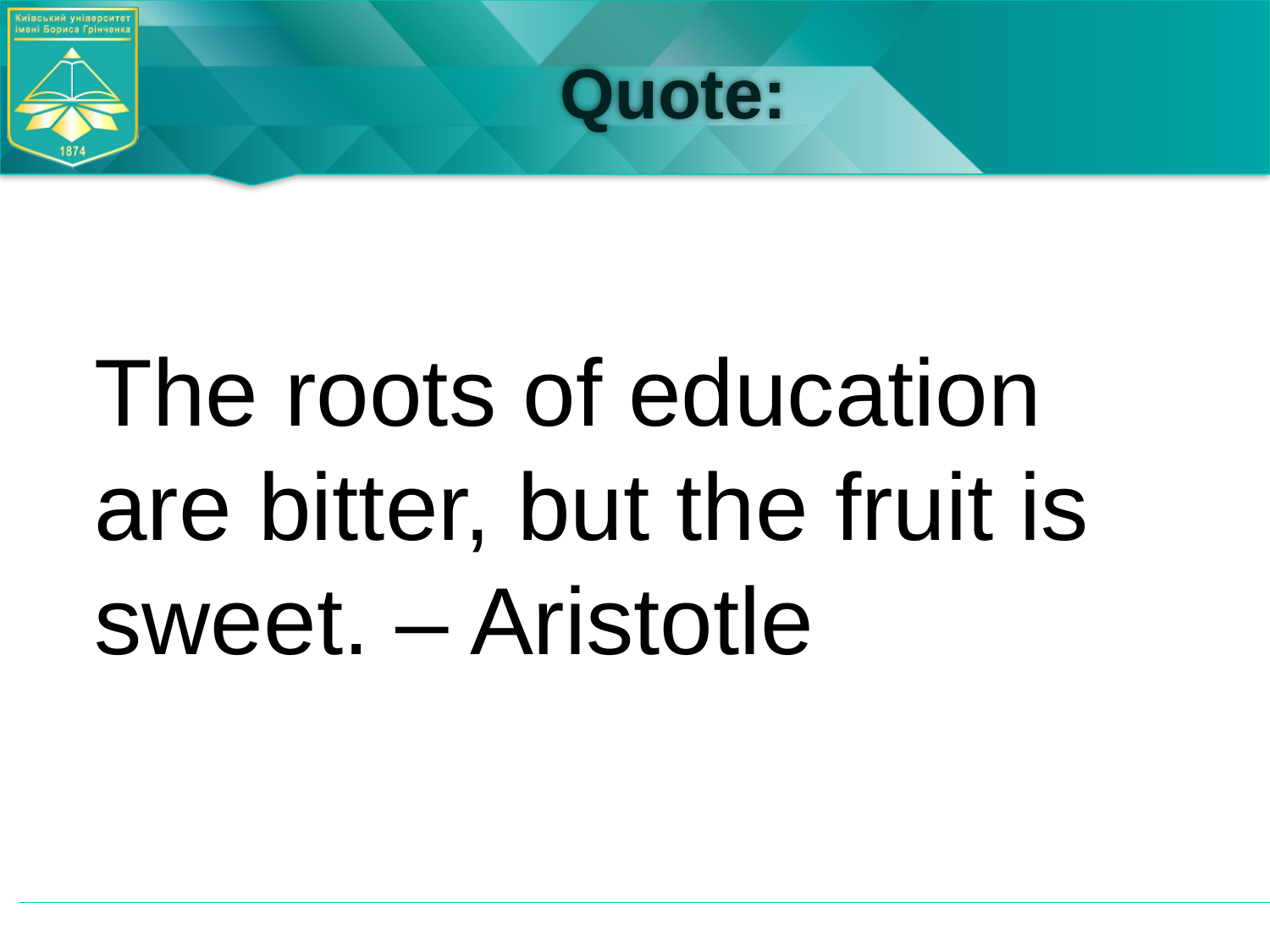

# Quote:
The roots of education are bitter, but the fruit is sweet. – Aristotle